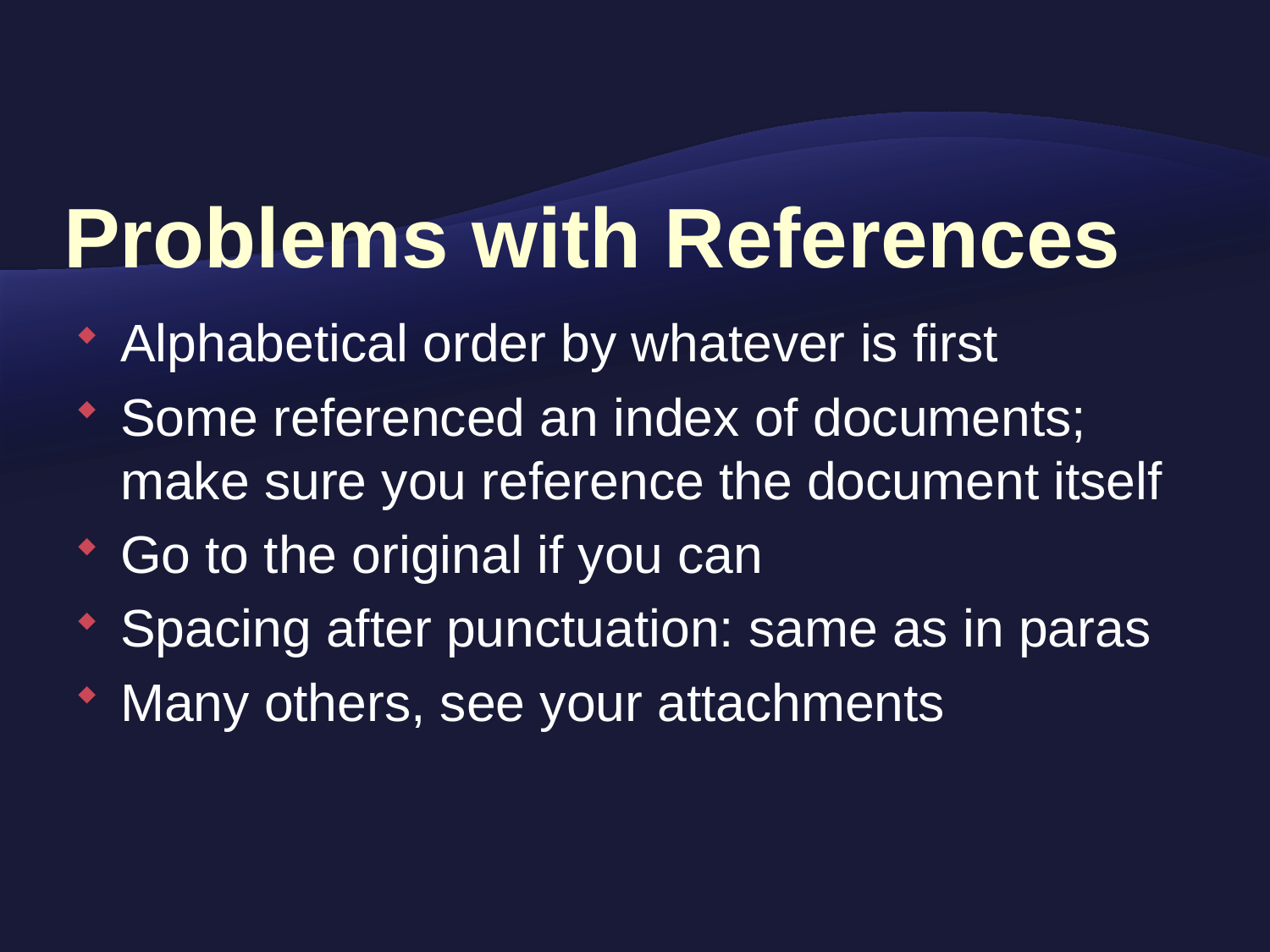

# Problems with References
Alphabetical order by whatever is first
Some referenced an index of documents; make sure you reference the document itself
Go to the original if you can
Spacing after punctuation: same as in paras
Many others, see your attachments